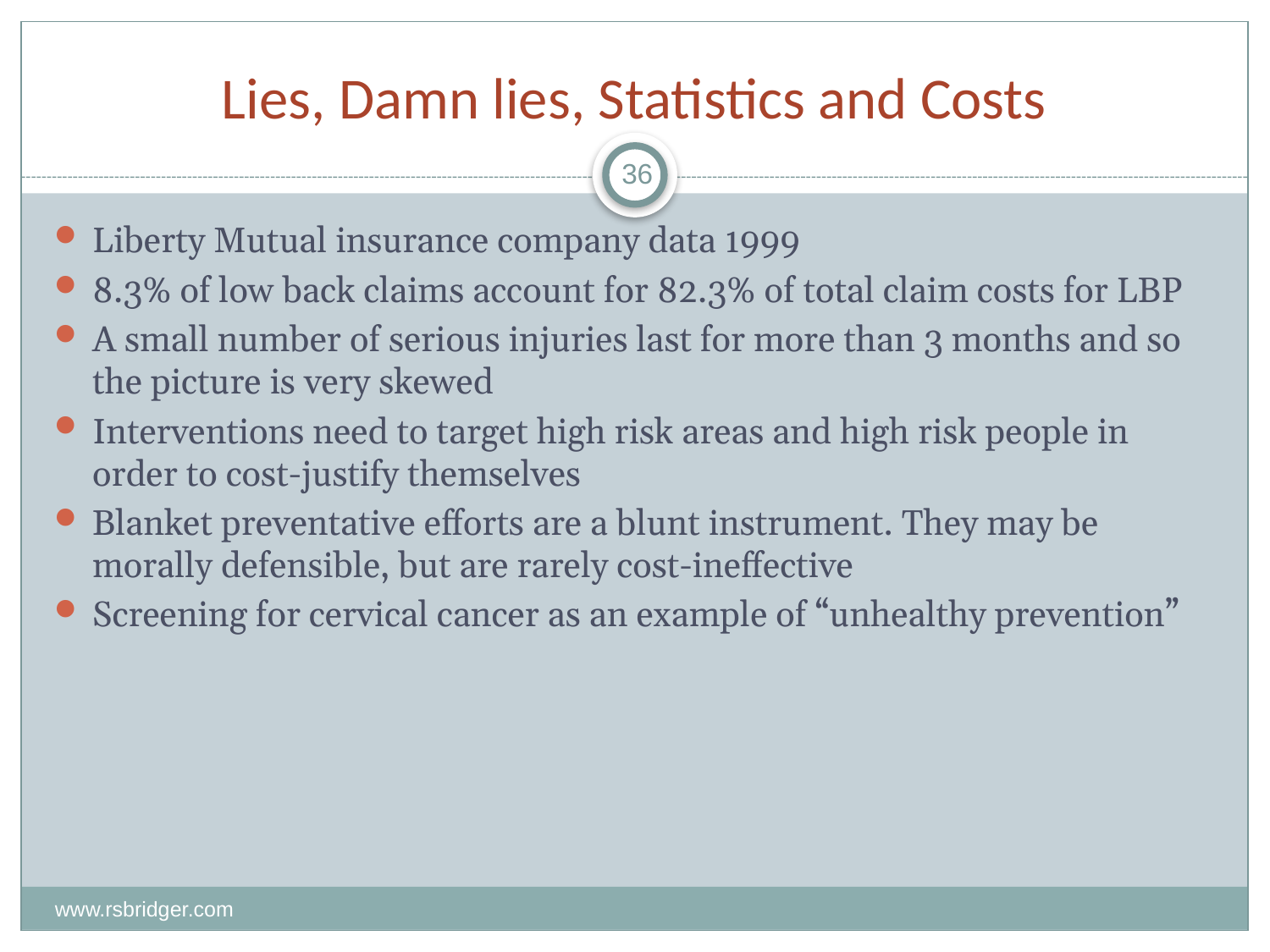

# Lies, Damn lies, Statistics and Costs
36
Liberty Mutual insurance company data 1999
8.3% of low back claims account for 82.3% of total claim costs for LBP
A small number of serious injuries last for more than 3 months and so the picture is very skewed
Interventions need to target high risk areas and high risk people in order to cost-justify themselves
Blanket preventative efforts are a blunt instrument. They may be morally defensible, but are rarely cost-ineffective
Screening for cervical cancer as an example of “unhealthy prevention”
www.rsbridger.com